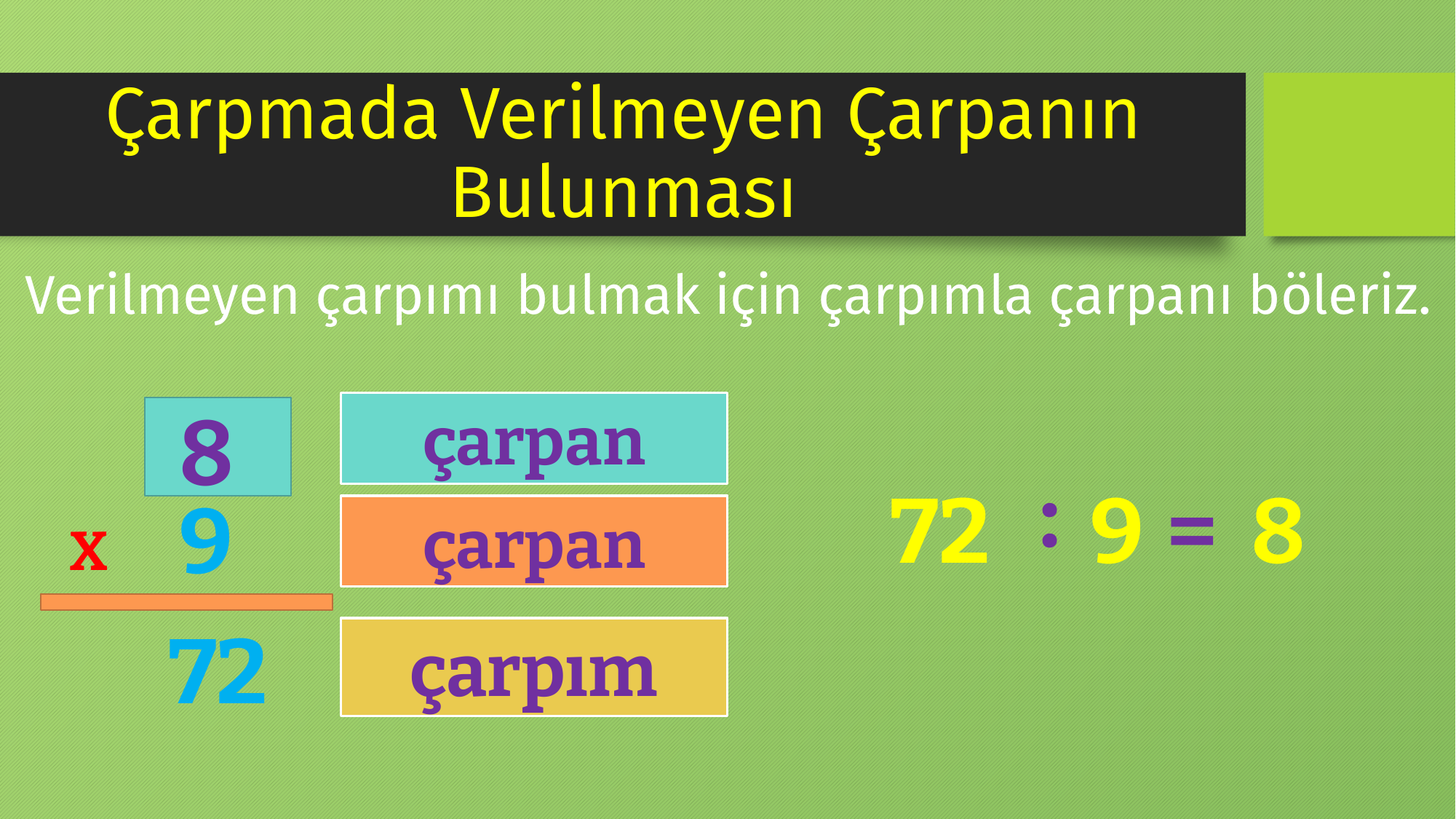

# Çarpmada Verilmeyen Çarpanın Bulunması
Verilmeyen çarpımı bulmak için çarpımla çarpanı böleriz.
8
çarpan

:
=
8
72
9
9
çarpan
X

72
çarpım